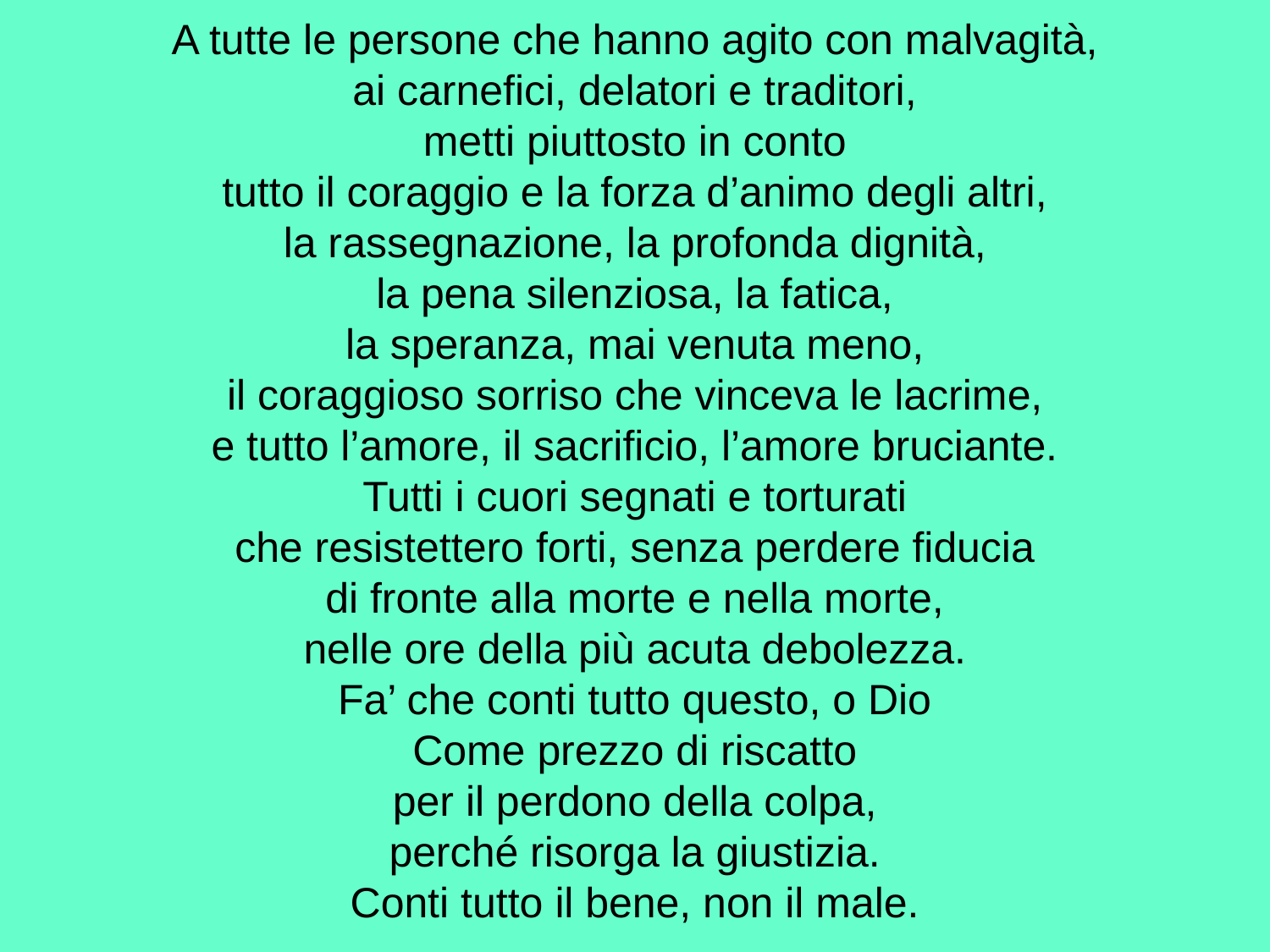

A tutte le persone che hanno agito con malvagità,
ai carnefici, delatori e traditori,
metti piuttosto in conto
tutto il coraggio e la forza d’animo degli altri,
la rassegnazione, la profonda dignità,
la pena silenziosa, la fatica,
la speranza, mai venuta meno,
il coraggioso sorriso che vinceva le lacrime,
e tutto l’amore, il sacrificio, l’amore bruciante.
Tutti i cuori segnati e torturati
che resistettero forti, senza perdere fiducia
di fronte alla morte e nella morte,
nelle ore della più acuta debolezza.
Fa’ che conti tutto questo, o Dio
Come prezzo di riscatto
per il perdono della colpa,
perché risorga la giustizia.
Conti tutto il bene, non il male.